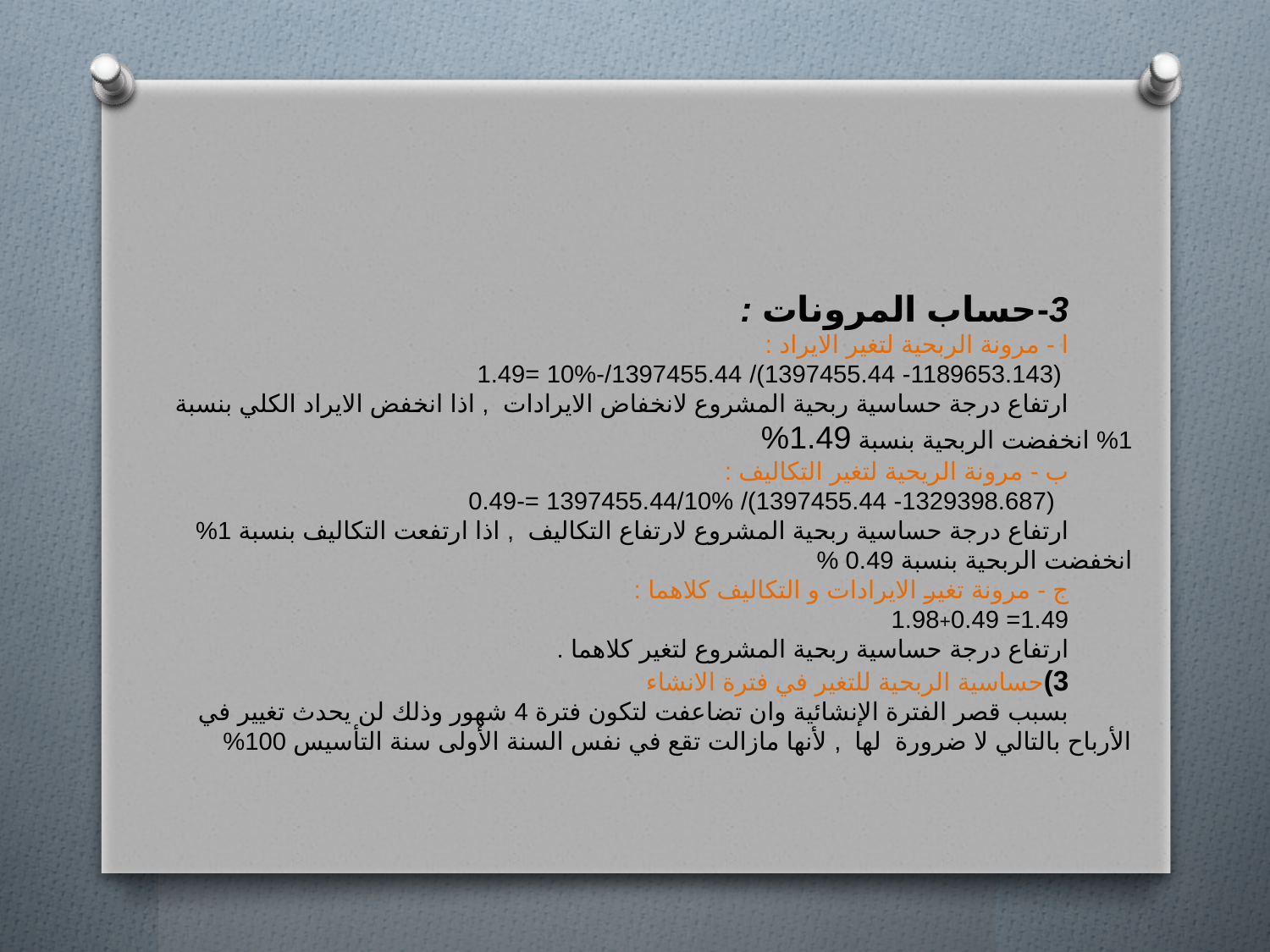

3-حساب المرونات :
ا - مرونة الربحية لتغير الايراد :
 (1189653.143- 1397455.44)/ 1397455.44/-10% =1.49
ارتفاع درجة حساسية ربحية المشروع لانخفاض الايرادات  , اذا انخفض الايراد الكلي بنسبة 1% انخفضت الربحية بنسبة 1.49%
ب - مرونة الريحية لتغير التكاليف :
  (1329398.687- 1397455.44)/ 1397455.44/10% =-0.49
ارتفاع درجة حساسية ربحية المشروع لارتفاع التكاليف  , اذا ارتفعت التكاليف بنسبة 1% انخفضت الربحية بنسبة 0.49 %
ج - مرونة تغير الايرادات و التكاليف كلاهما :
1.49= 1.98+0.49
ارتفاع درجة حساسية ربحية المشروع لتغير كلاهما .
3)حساسية الربحية للتغير في فترة الانشاء
بسبب قصر الفترة الإنشائية وان تضاعفت لتكون فترة 4 شهور وذلك لن يحدث تغيير في الأرباح بالتالي لا ضرورة  لها  , لأنها مازالت تقع في نفس السنة الأولى سنة التأسيس 100%